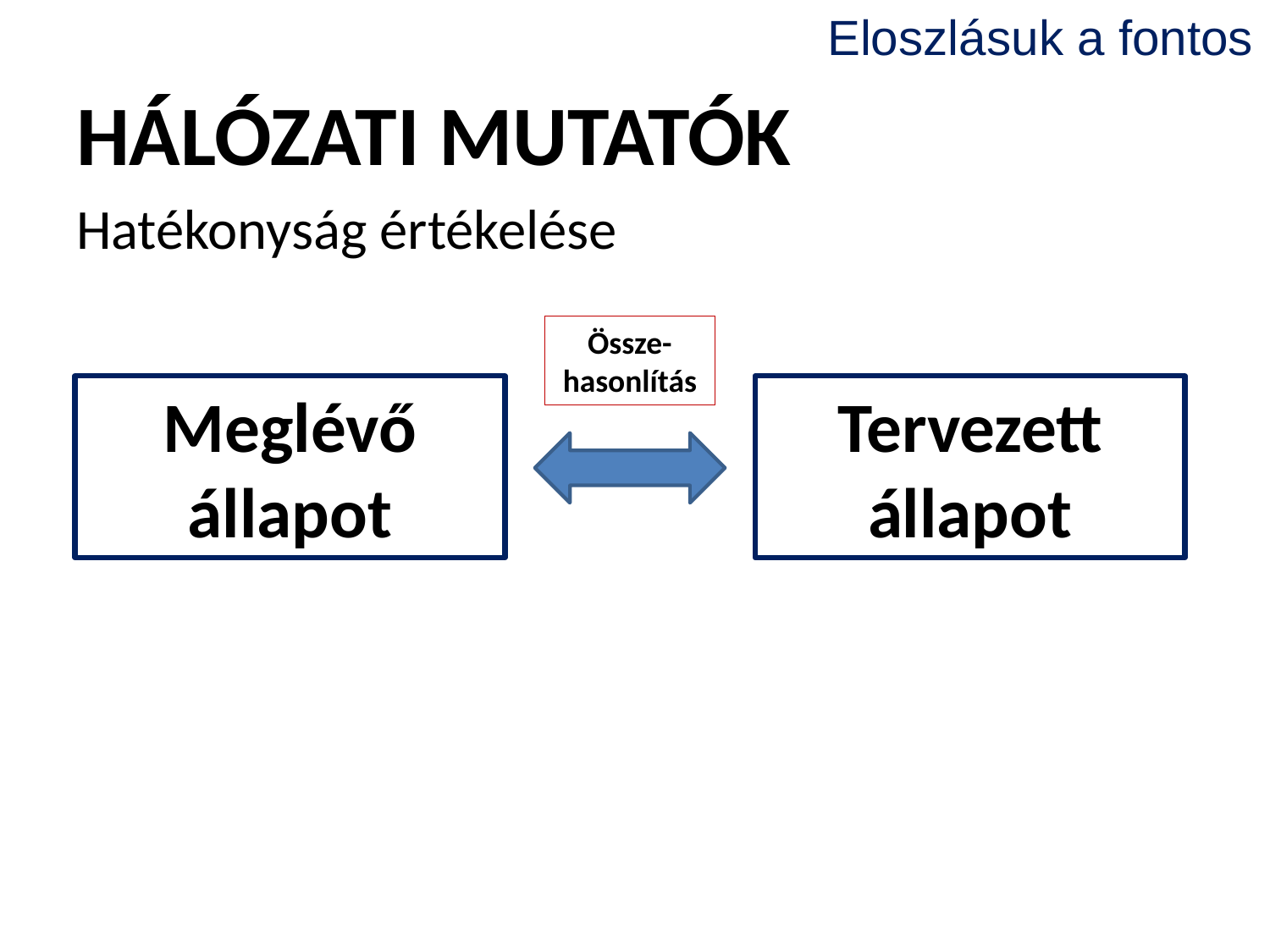

Eloszlásuk a fontos
HÁLÓZATI MUTATÓK
Hatékonyság értékelése
Össze-hasonlítás
Meglévő állapot
Tervezett állapot